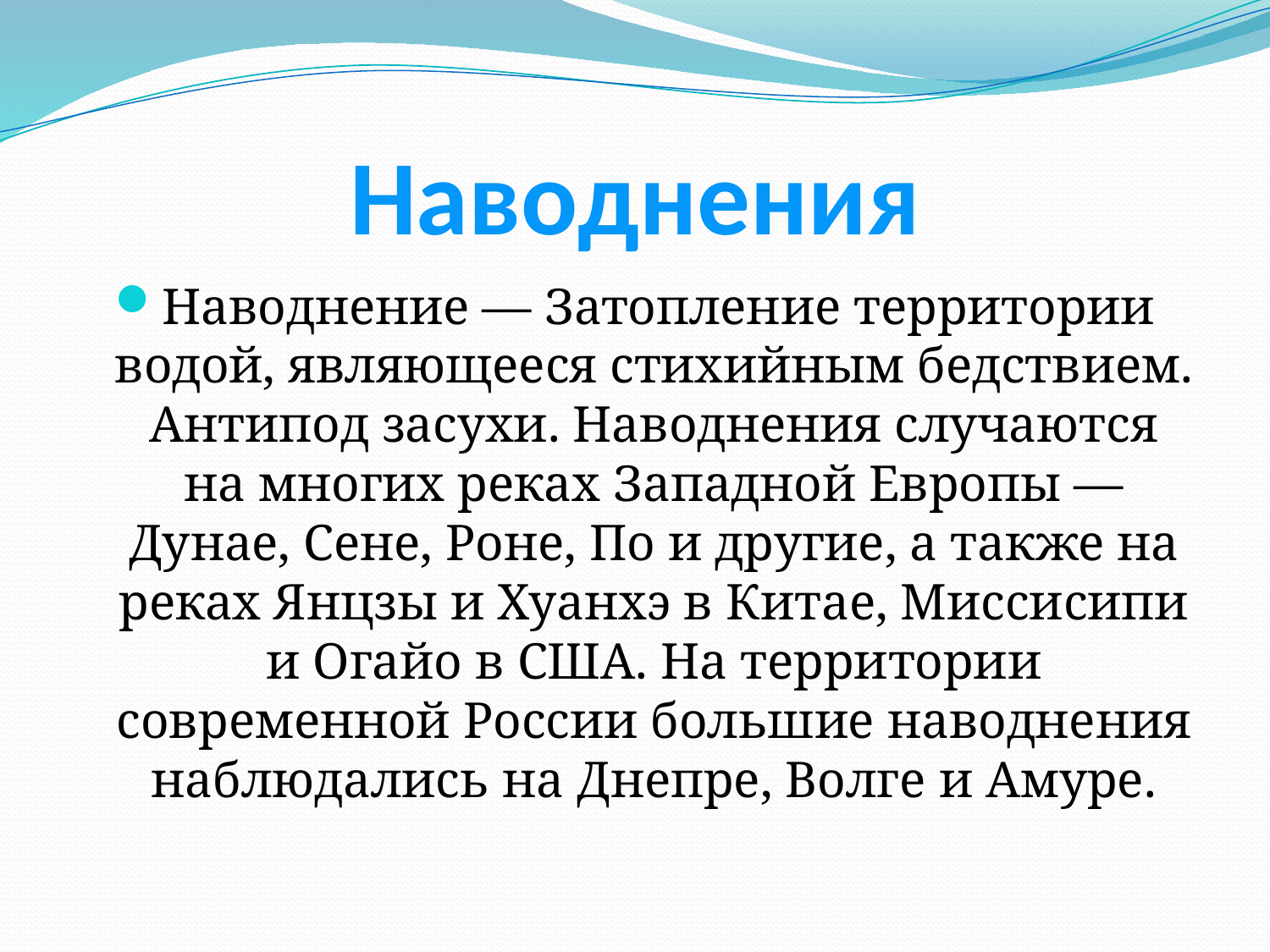

# Наводнения
Наводнение — Затопление территории водой, являющееся стихийным бедствием. Антипод засухи. Наводнения случаются на многих реках Западной Европы — Дунае, Сене, Роне, По и другие, а также на реках Янцзы и Хуанхэ в Китае, Миссисипи и Огайо в США. На территории современной России большие наводнения наблюдались на Днепре, Волге и Амуре.